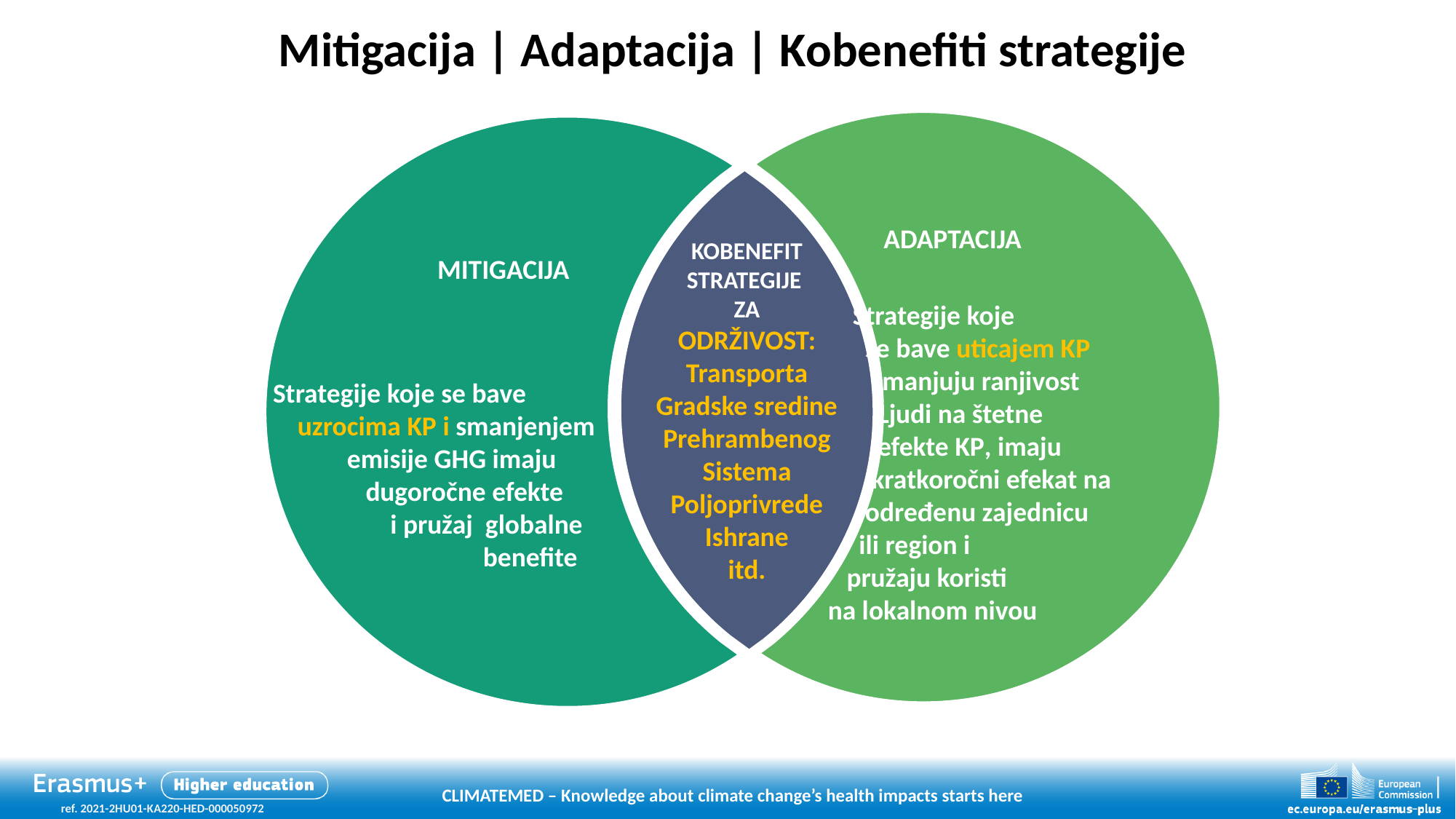

# Mitigacija | Adaptacija | Kobenefiti strategije

                    ADAPTACIJA

               Strategije koje
                 se bave uticajem KP
                  smanjuju ranjivost
                   Ljudi na štetne
                   efekte KP, imaju
                  kratkoročni efekat na
                 određenu zajednicu
                ili region i
              pružaju koristi
           na lokalnom nivou
MITIGACIJA

Strategije koje se bave
    uzrocima KP i smanjenjem
            emisije GHG imaju
               dugoročne efekte
                   i pružaj  globalne
                                  benefite
KOBENEFIT
STRATEGIJE
ZA
ODRŽIVOST:
Transporta
Gradske sredine
Prehrambenog
Sistema
Poljoprivrede
Ishrane
itd.